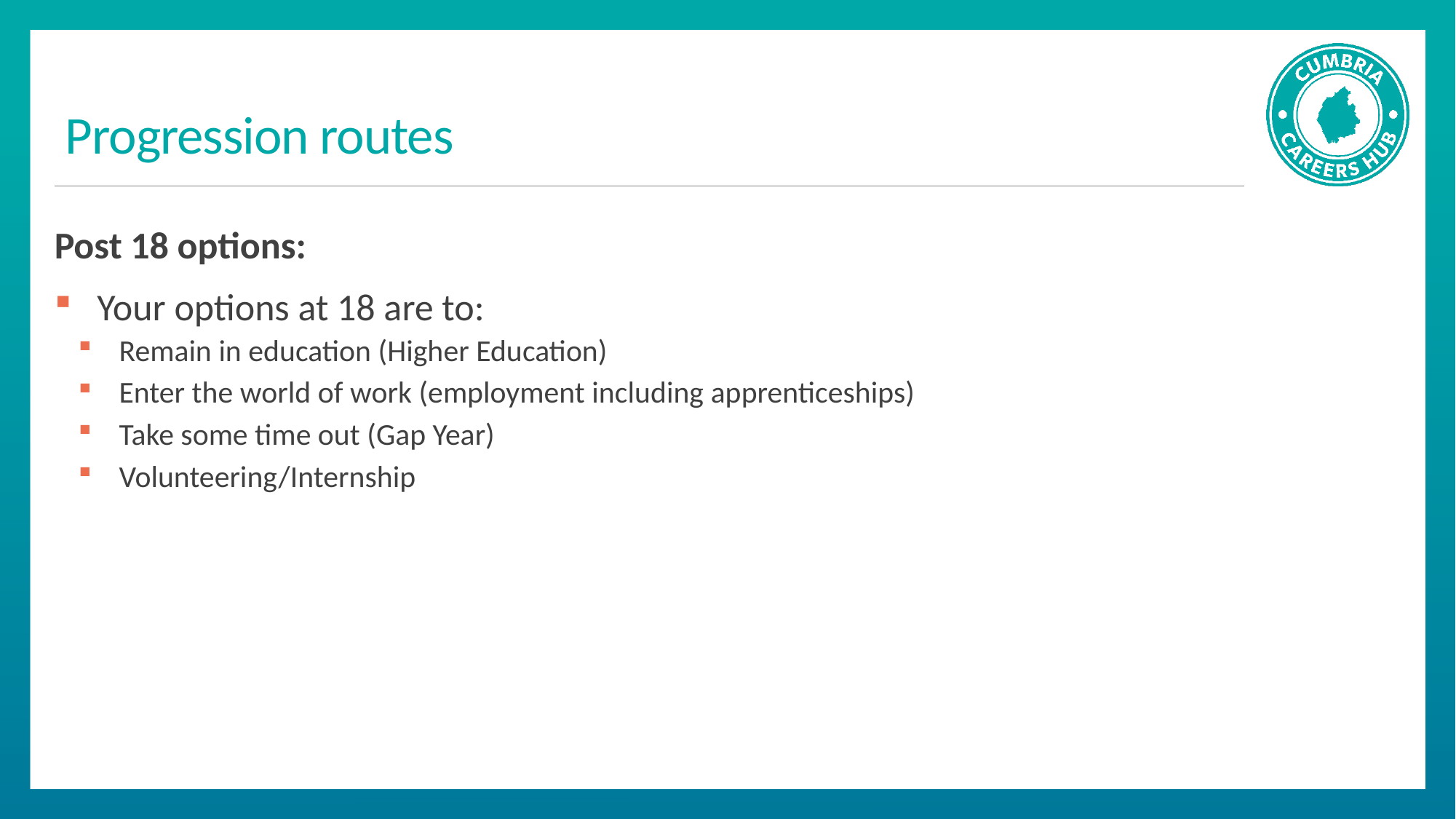

# Progression routes
Post 18 options:
Your options at 18 are to:
Remain in education (Higher Education)
Enter the world of work (employment including apprenticeships)
Take some time out (Gap Year)
Volunteering/Internship